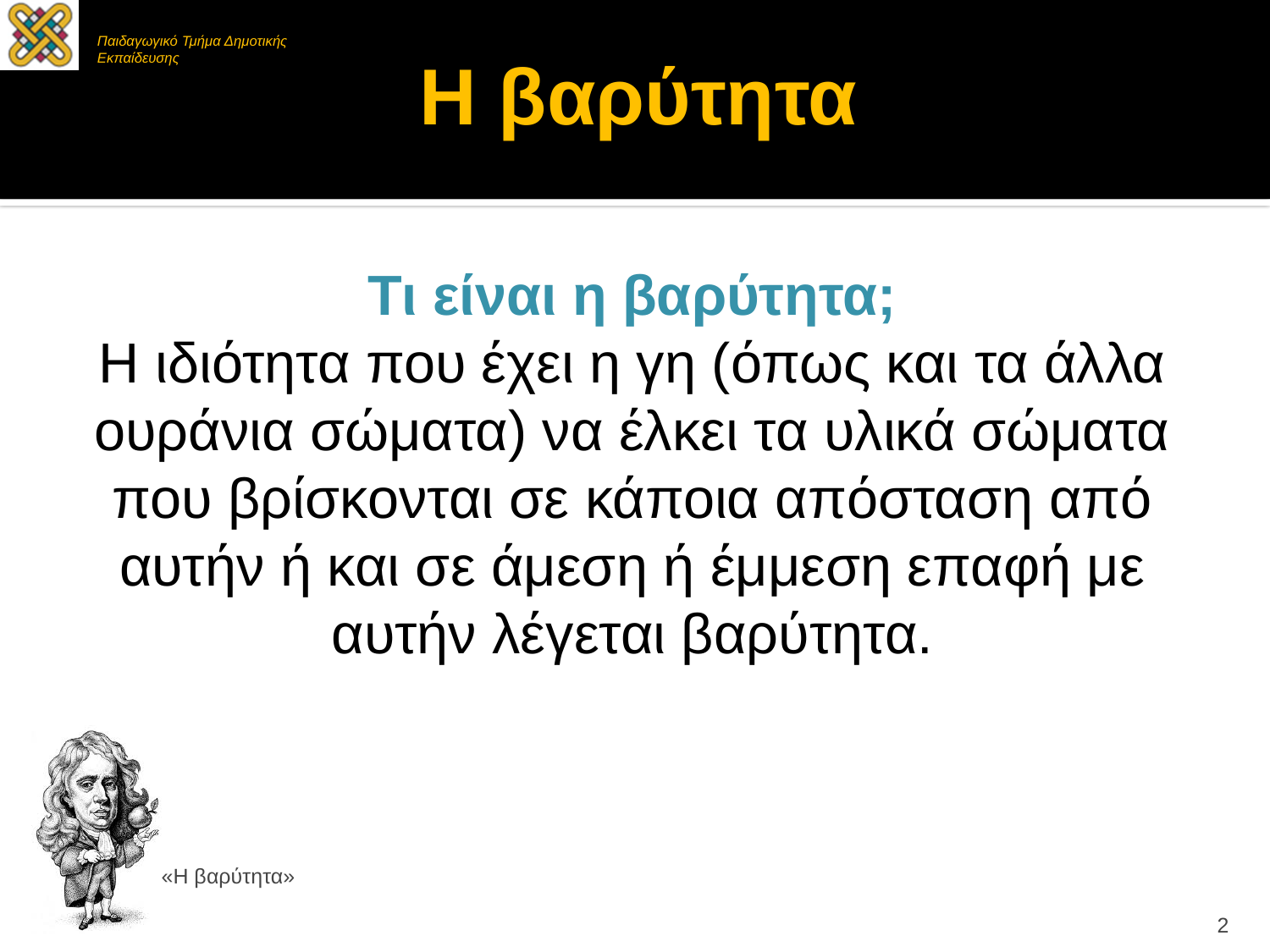

# Η βαρύτητα
Τι είναι η βαρύτητα;
Η ιδιότητα που έχει η γη (όπως και τα άλλα ουράνια σώματα) να έλκει τα υλικά σώματα που βρίσκονται σε κάποια απόσταση από αυτήν ή και σε άμεση ή έμμεση επαφή με αυτήν λέγεται βαρύτητα.

«Η βαρύτητα»

2